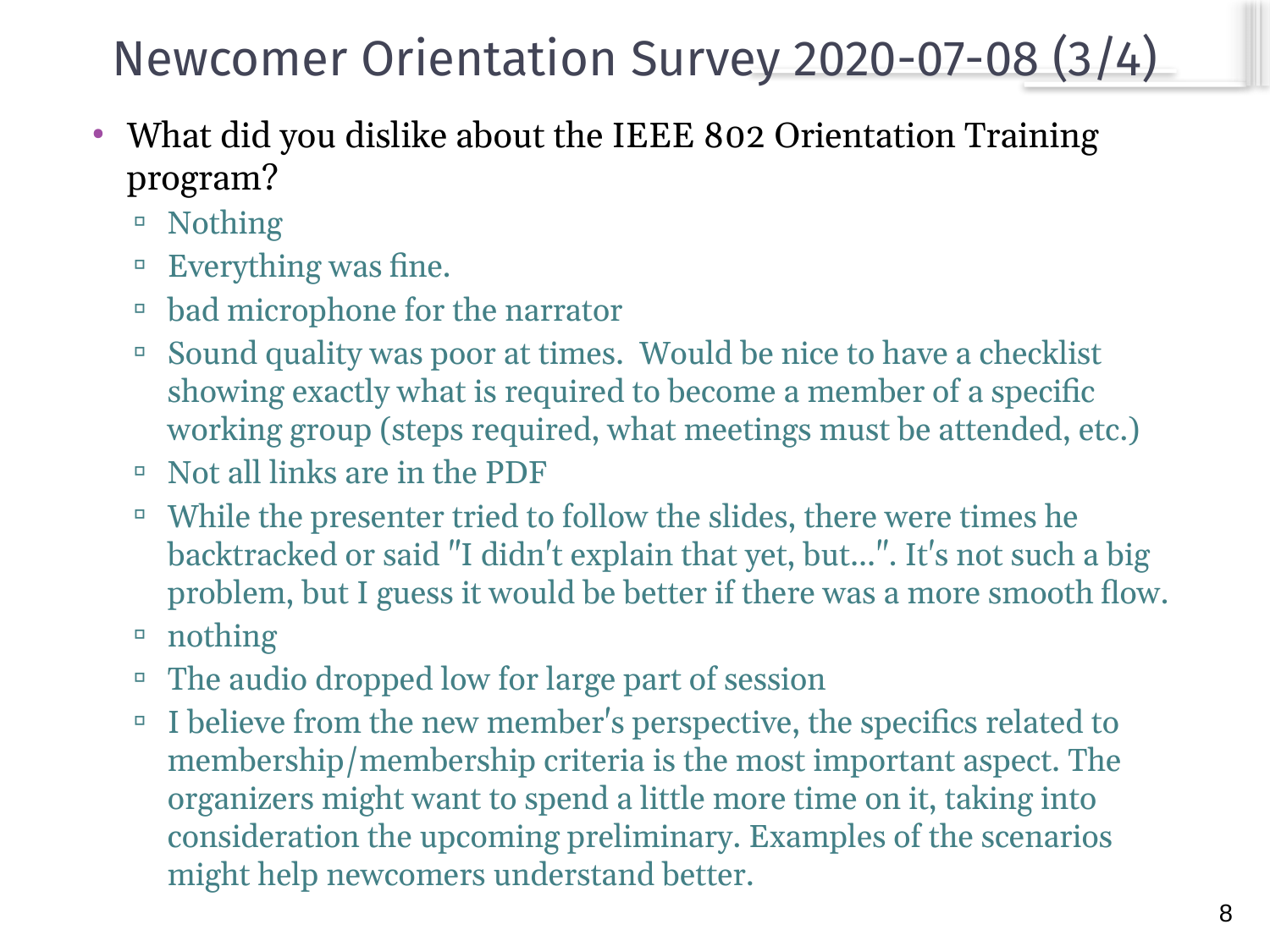

# Newcomer Orientation Survey 2020-07-08 (3/4)
What did you dislike about the IEEE 802 Orientation Training program?
Nothing
Everything was fine.
bad microphone for the narrator
Sound quality was poor at times.  Would be nice to have a checklist showing exactly what is required to become a member of a specific working group (steps required, what meetings must be attended, etc.)
Not all links are in the PDF
While the presenter tried to follow the slides, there were times he backtracked or said "I didn't explain that yet, but...". It's not such a big problem, but I guess it would be better if there was a more smooth flow.
nothing
The audio dropped low for large part of session
I believe from the new member's perspective, the specifics related to membership/membership criteria is the most important aspect. The organizers might want to spend a little more time on it, taking into consideration the upcoming preliminary. Examples of the scenarios might help newcomers understand better.